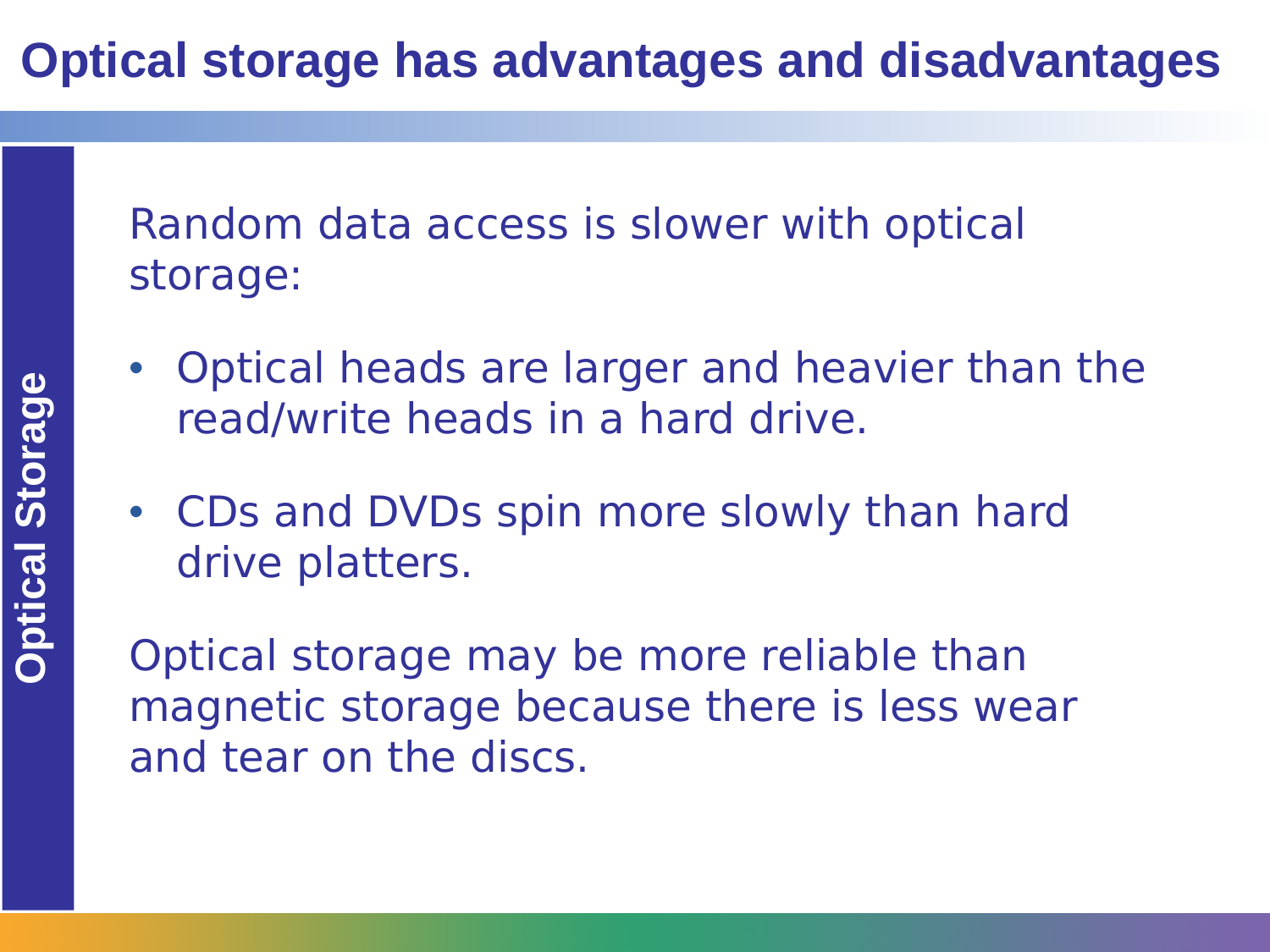

# Optical storage has advantages and disadvantages
Optical Storage
Random data access is slower with optical storage:
Optical heads are larger and heavier than the read/write heads in a hard drive.
CDs and DVDs spin more slowly than hard drive platters.
Optical storage may be more reliable than magnetic storage because there is less wear and tear on the discs.